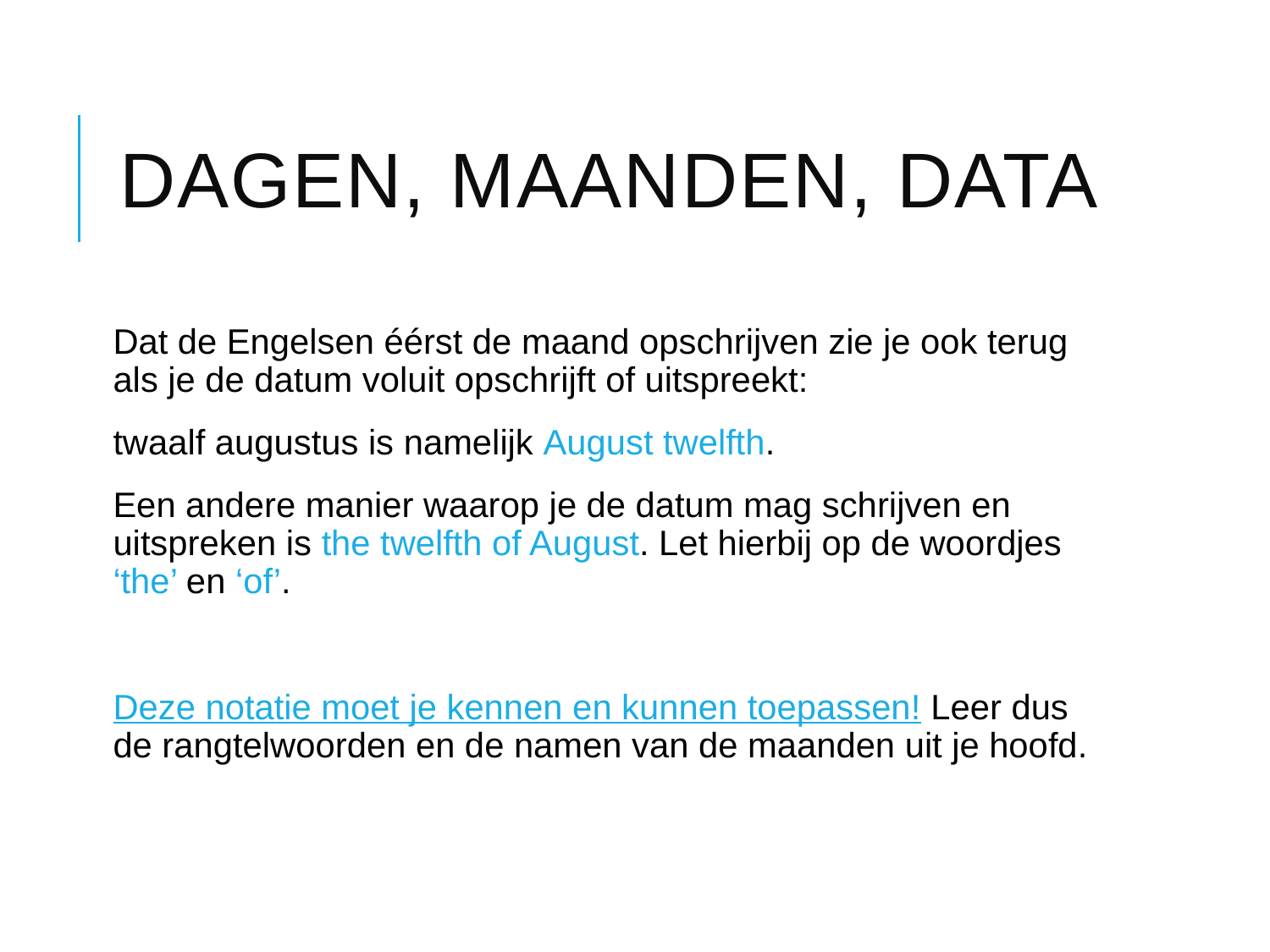

# Dagen, maanden, data
Dat de Engelsen éérst de maand opschrijven zie je ook terug als je de datum voluit opschrijft of uitspreekt:
twaalf augustus is namelijk August twelfth.
Een andere manier waarop je de datum mag schrijven en uitspreken is the twelfth of August. Let hierbij op de woordjes ‘the’ en ‘of’.

Deze notatie moet je kennen en kunnen toepassen! Leer dus de rangtelwoorden en de namen van de maanden uit je hoofd.